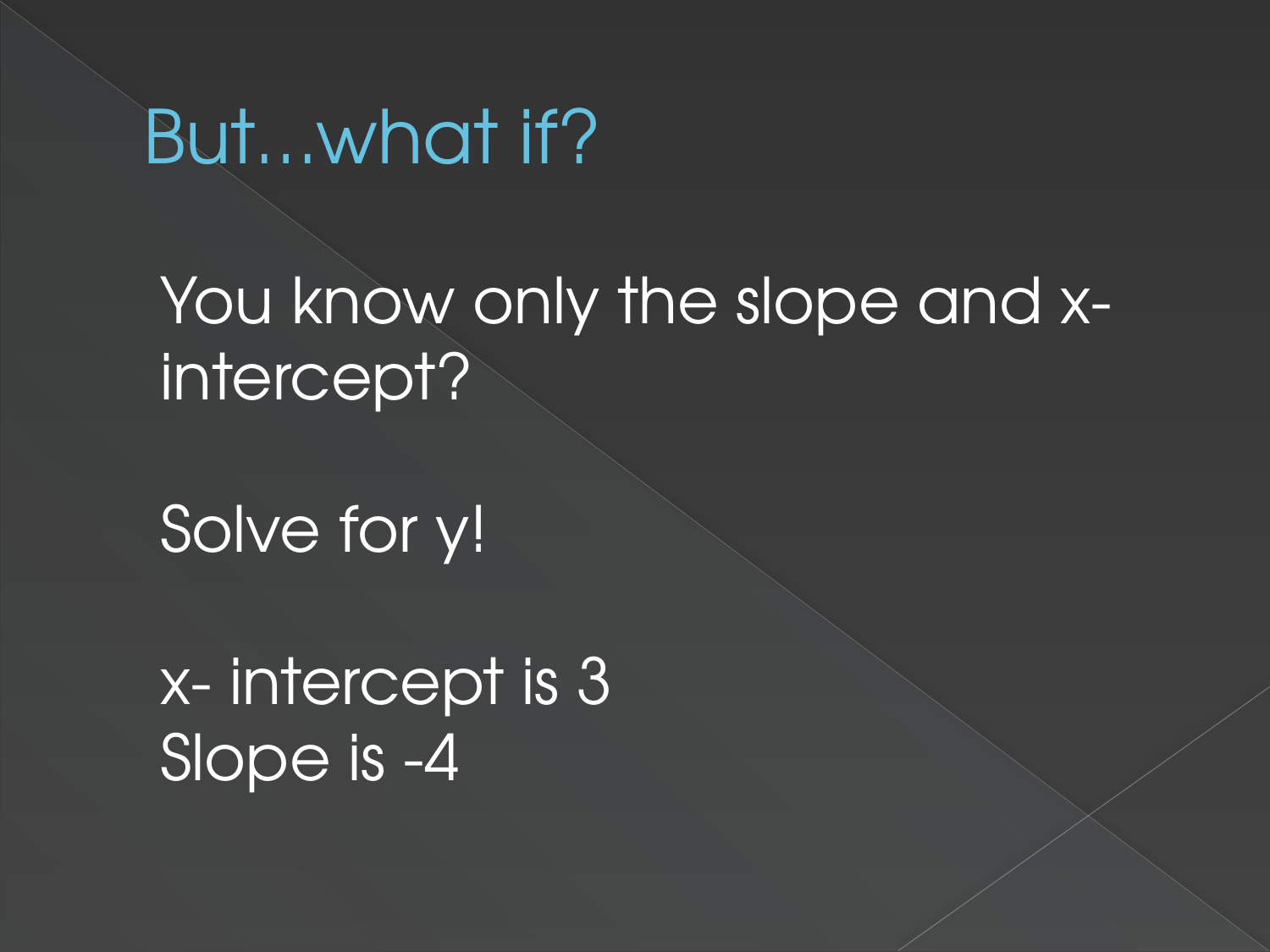

# But…what if?
You know only the slope and x-intercept?

Solve for y!

x- intercept is 3
Slope is -4